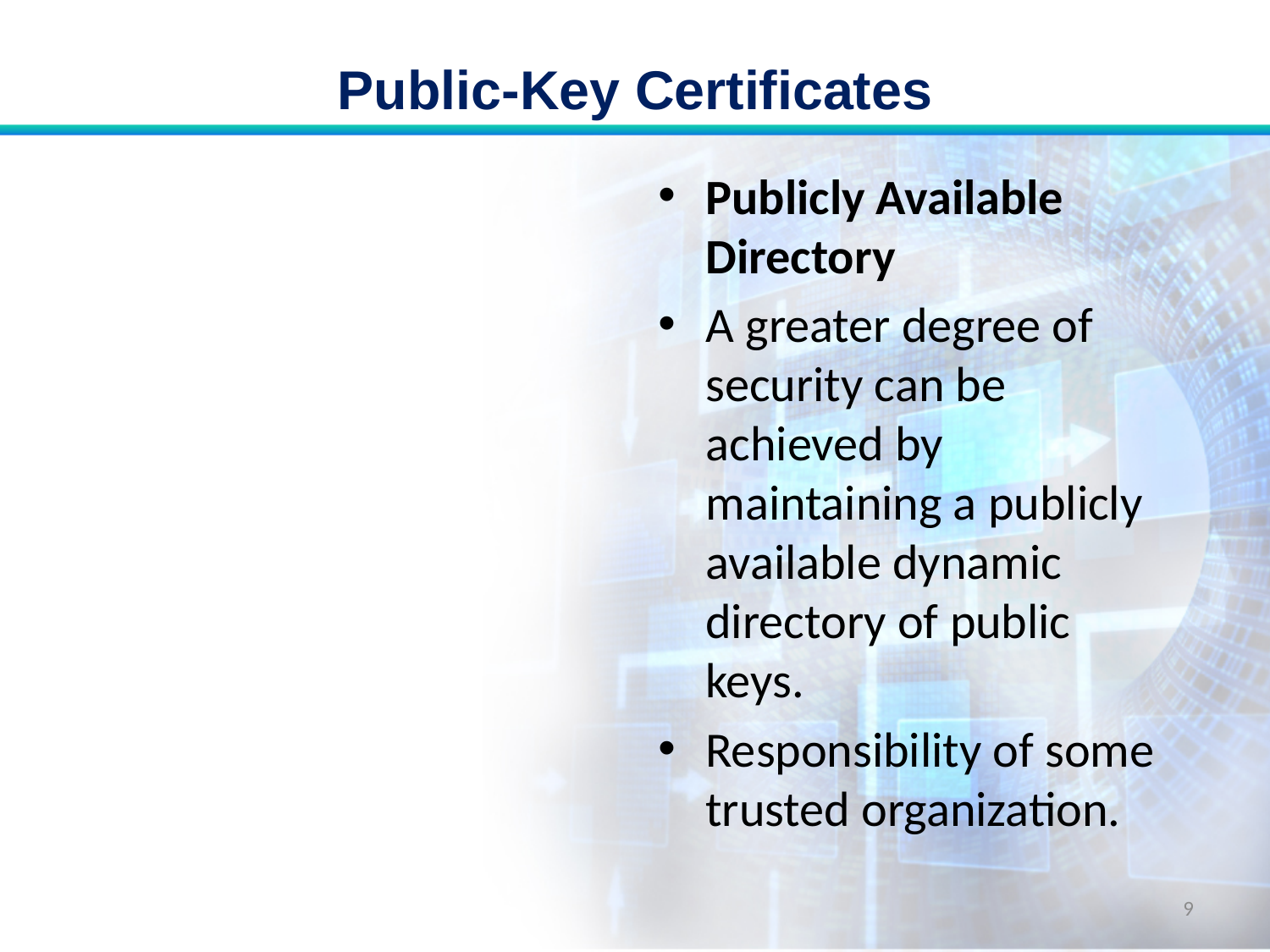

# Public-Key Certificates
Publicly Available Directory
A greater degree of security can be achieved by maintaining a publicly available dynamic directory of public keys.
Responsibility of some trusted organization.

9